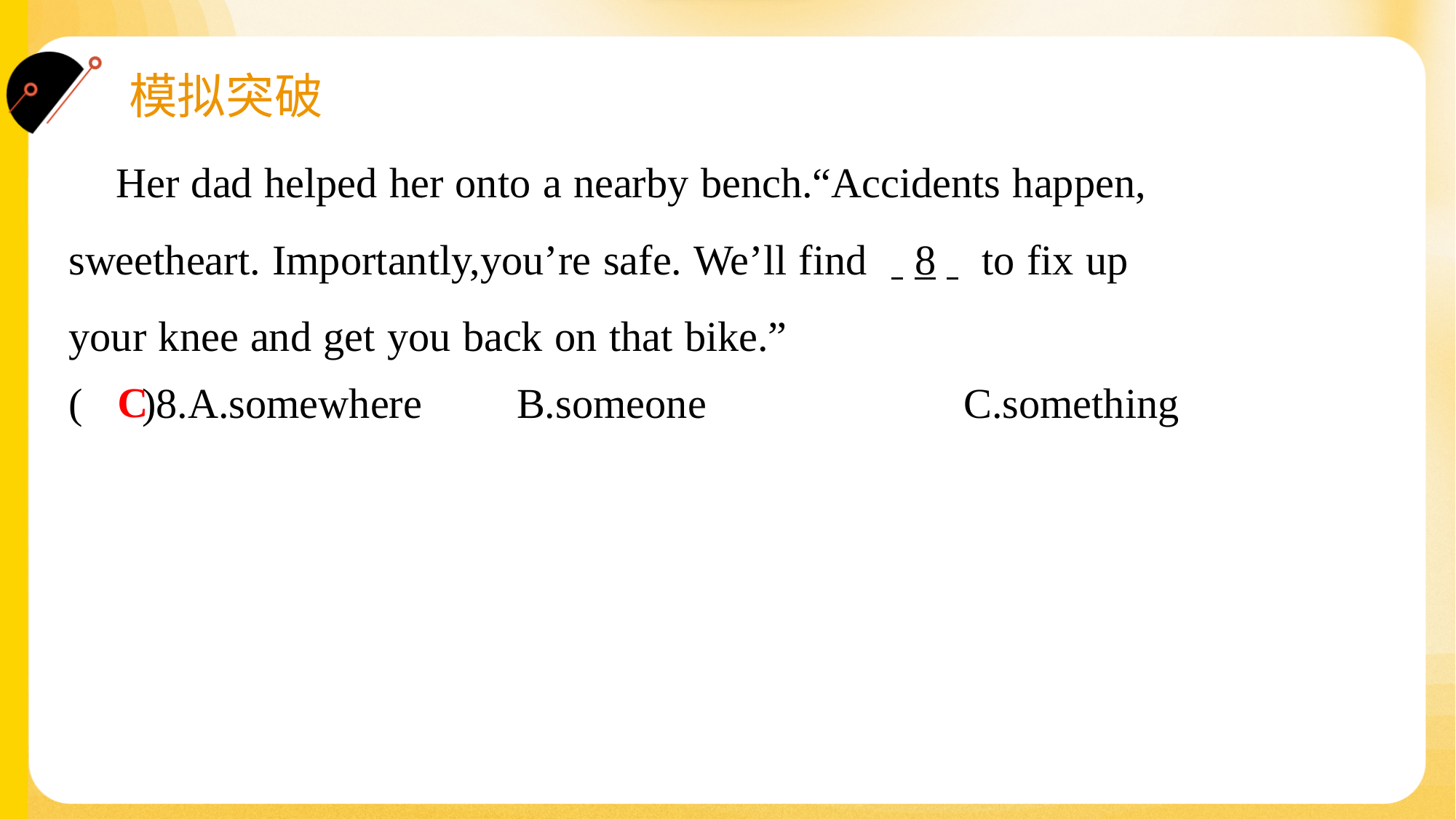

Her dad helped her onto a nearby bench.“Accidents happen,
sweetheart. Importantly,you’re safe. We’ll find . .8. . to fix up
your knee and get you back on that bike.”#5
C
(     )8.A.somewhere	B.someone	C.something